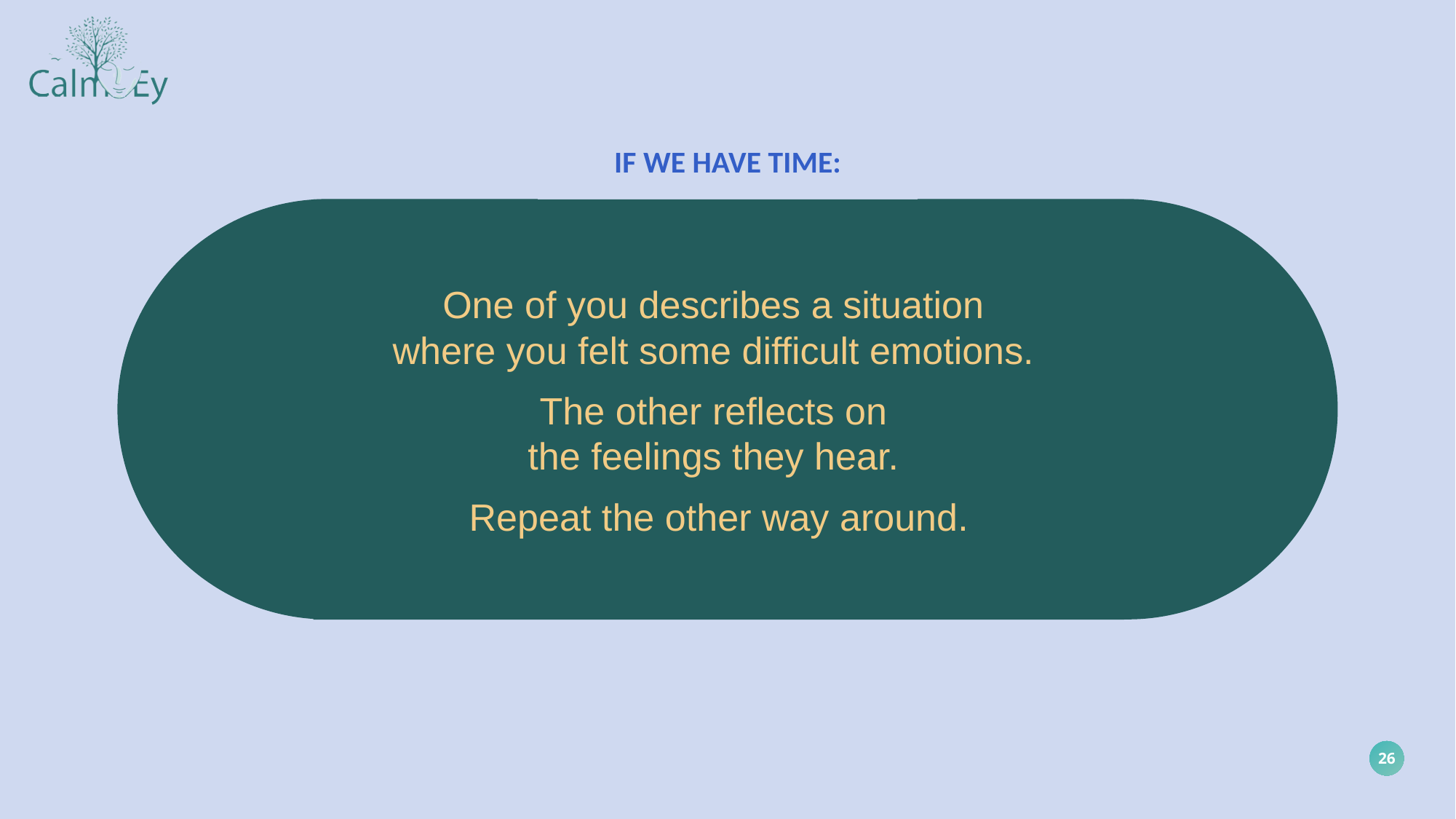

IF WE HAVE TIME:

One of you describes a situation
where you felt some difficult emotions.
The other reflects on
the feelings they hear.
Repeat the other way around.